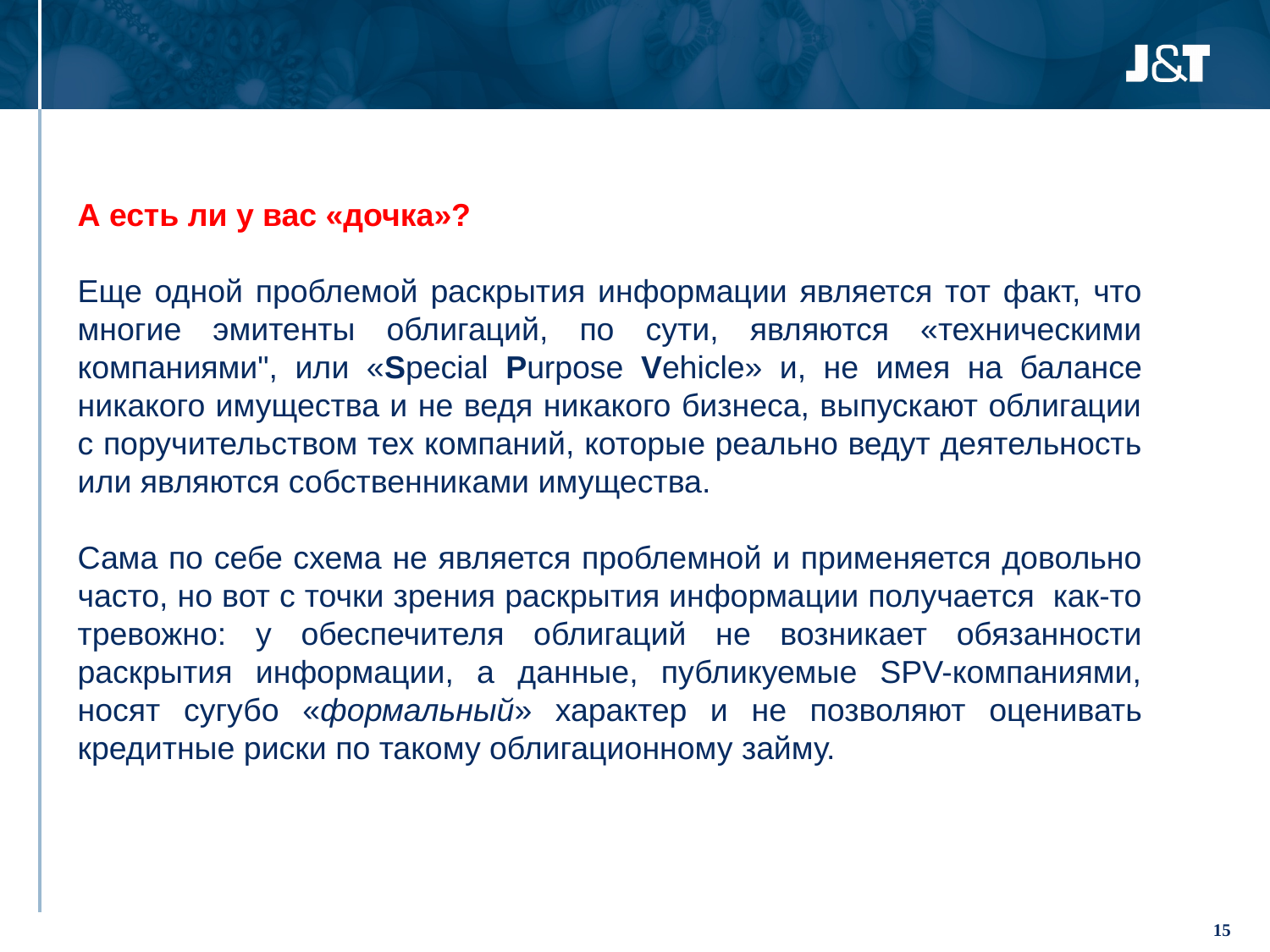

А есть ли у вас «дочка»?

Еще одной проблемой раскрытия информации является тот факт, что многие эмитенты облигаций, по сути, являются «техническими компаниями", или «Special Purpose Vehicle» и, не имея на балансе никакого имущества и не ведя никакого бизнеса, выпускают облигации с поручительством тех компаний, которые реально ведут деятельность или являются собственниками имущества.

Сама по себе схема не является проблемной и применяется довольно часто, но вот с точки зрения раскрытия информации получается  как-то тревожно: у обеспечителя облигаций не возникает обязанности раскрытия информации, а данные, публикуемые SPV-компаниями, носят сугубо «формальный» характер и не позволяют оценивать кредитные риски по такому облигационному займу.
15